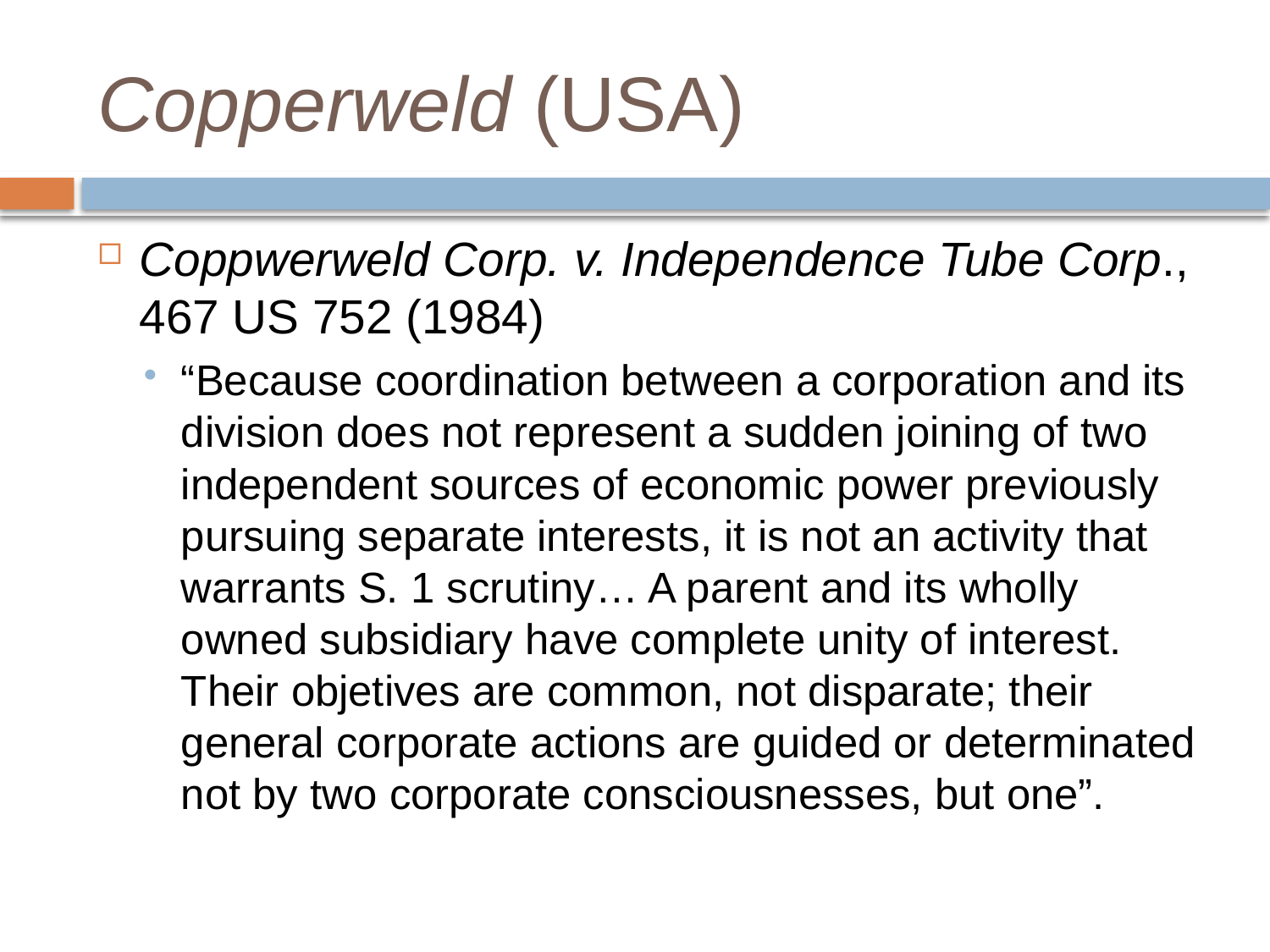

# Copperweld (USA)
Coppwerweld Corp. v. Independence Tube Corp., 467 US 752 (1984)
“Because coordination between a corporation and its division does not represent a sudden joining of two independent sources of economic power previously pursuing separate interests, it is not an activity that warrants S. 1 scrutiny… A parent and its wholly owned subsidiary have complete unity of interest. Their objetives are common, not disparate; their general corporate actions are guided or determinated not by two corporate consciousnesses, but one”.